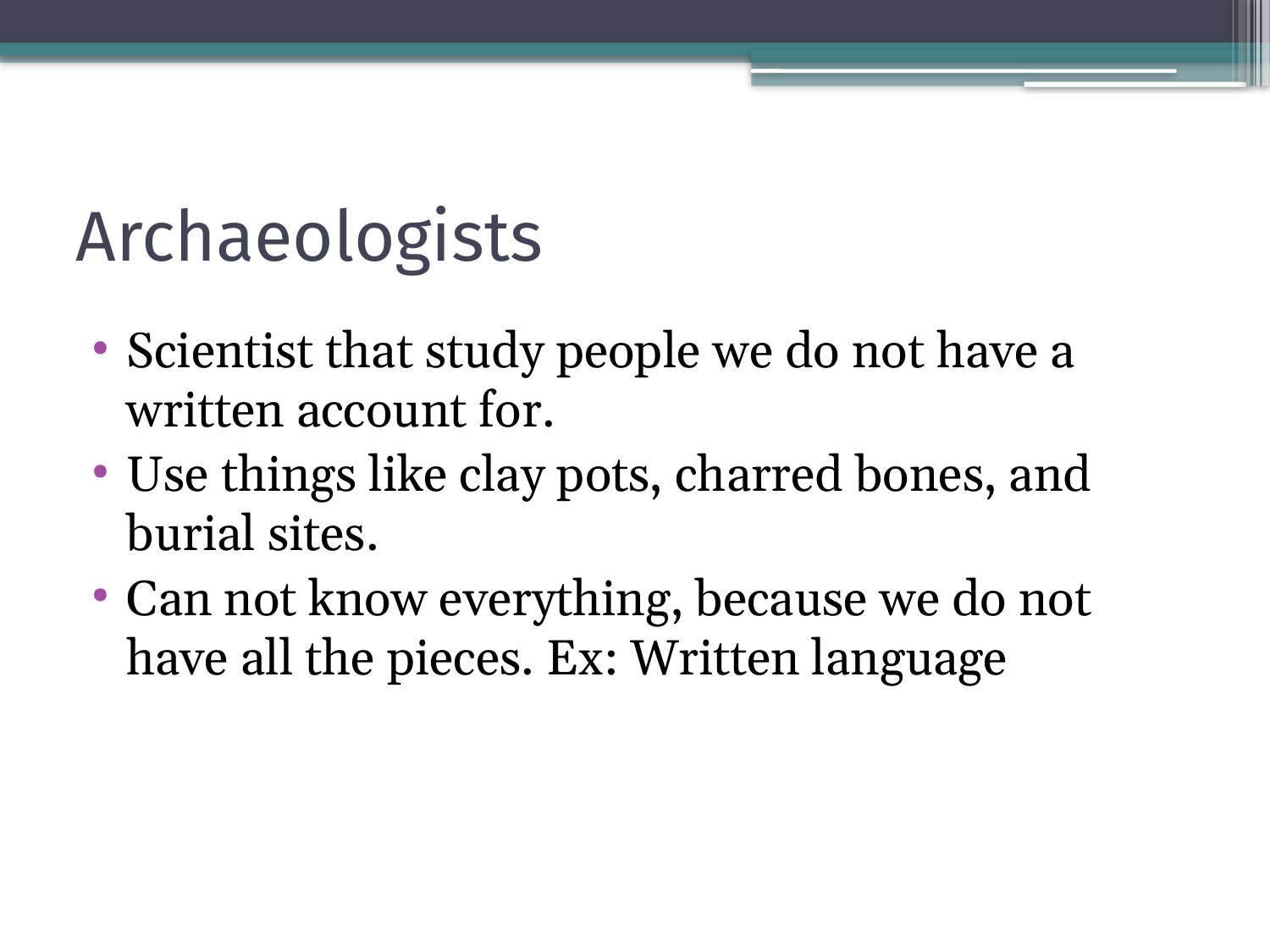

# Archaeologists
Scientist that study people we do not have a written account for.
Use things like clay pots, charred bones, and burial sites.
Can not know everything, because we do not have all the pieces. Ex: Written language